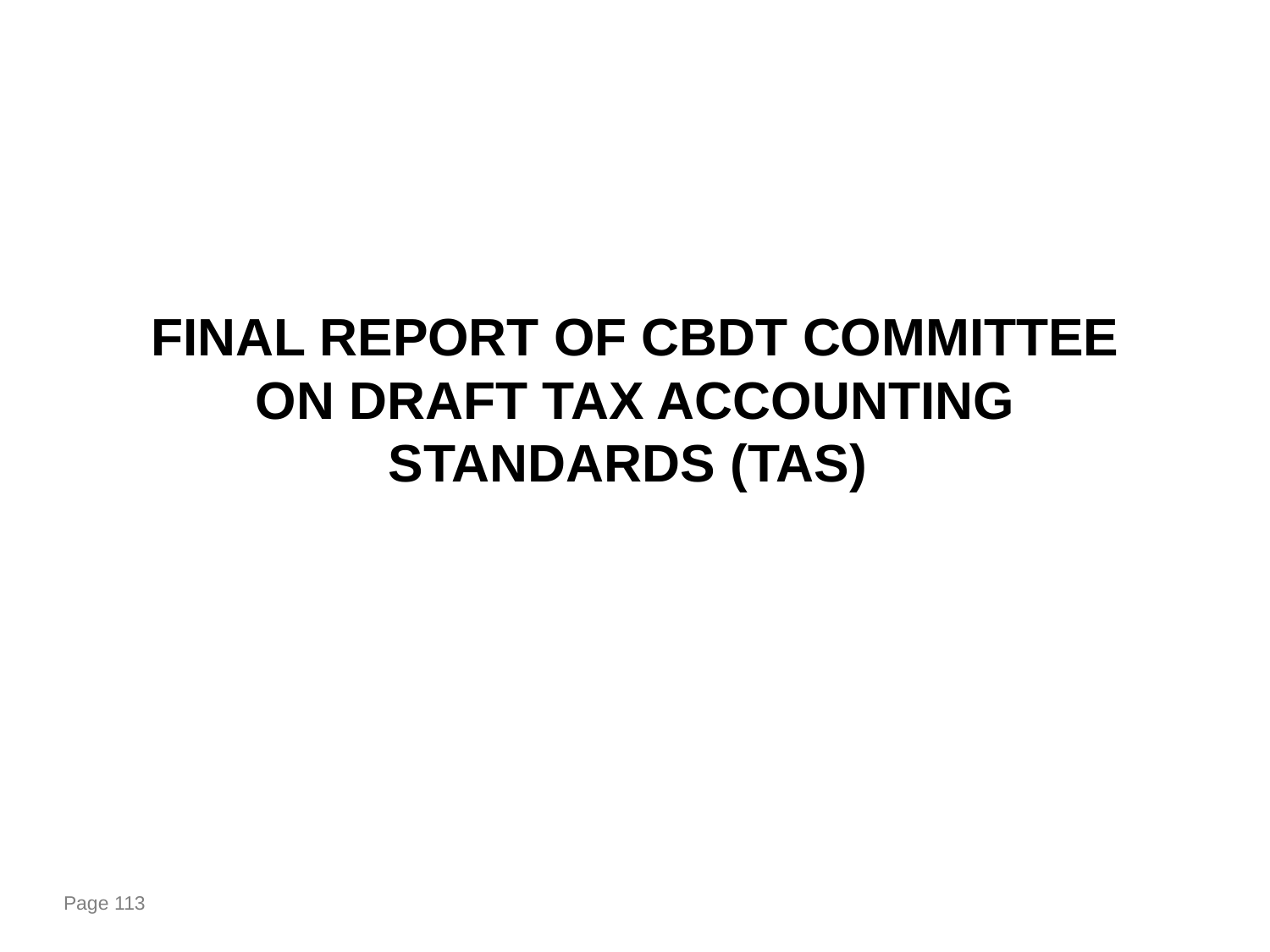

# FINAL REPORT OF CBDT COMMITTEE ON DRAFT TAX ACCOUNTING STANDARDS (TAS)